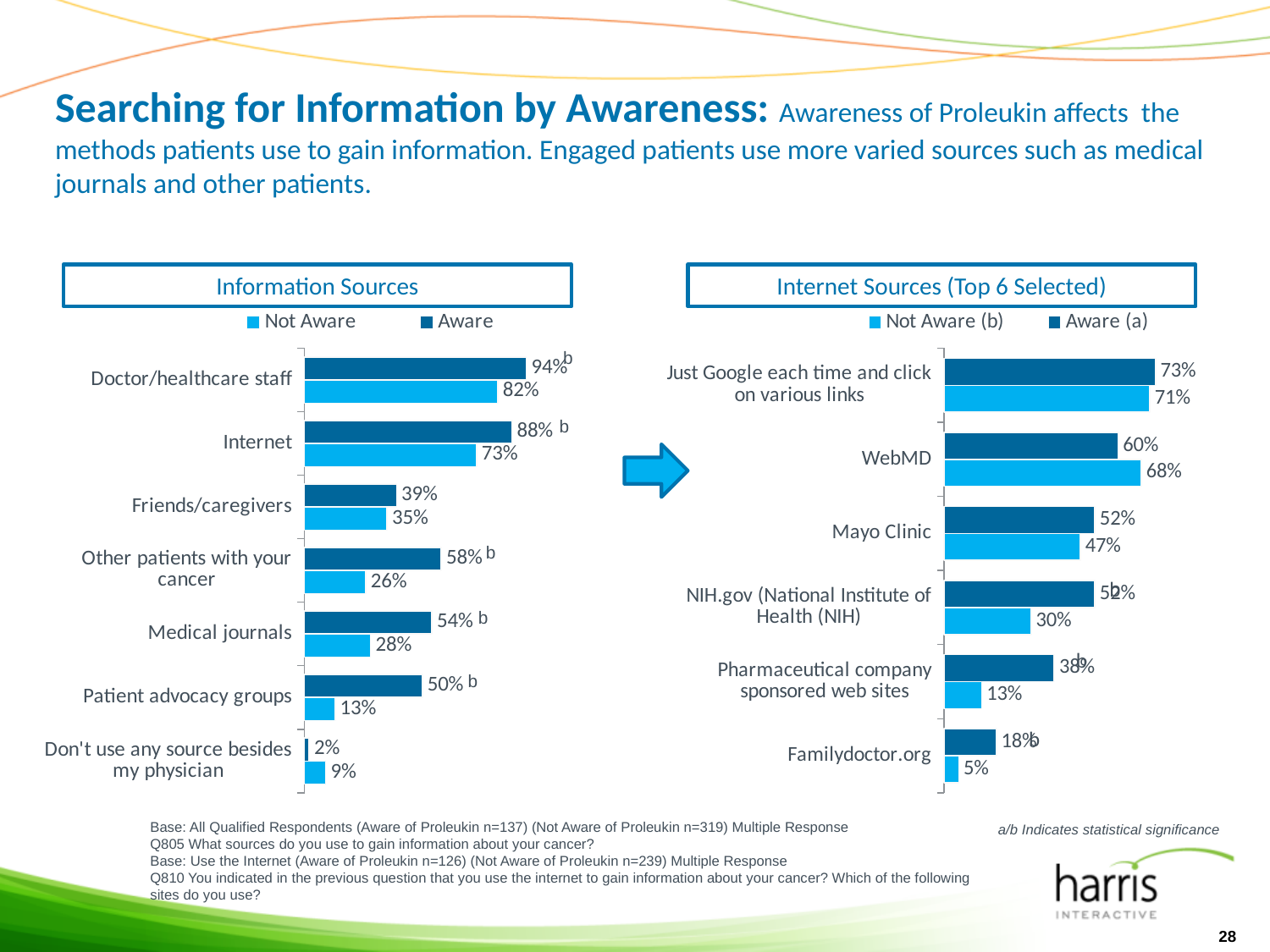

# Searching for Information by Awareness: Awareness of Proleukin affects  the methods patients use to gain information. Engaged patients use more varied sources such as medical journals and other patients.
Information Sources
Internet Sources (Top 6 Selected)

### Chart

| Category | Aware | Not Aware |
|---|---|---|
| Doctor/healthcare staff | 0.9400000000000006 | 0.8200000000000006 |
| Internet | 0.88 | 0.7300000000000006 |
| Friends/caregivers | 0.3900000000000006 | 0.3500000000000003 |
| Other patients with your cancer | 0.5800000000000001 | 0.26 |
| Medical journals | 0.54 | 0.2800000000000001 |
| Patient advocacy groups | 0.5 | 0.13 |
| Don't use any source besides my physician | 0.02000000000000001 | 0.09000000000000002 |

### Chart

| Category | Aware (a) | Not Aware (b) |
|---|---|---|
| Just Google each time and click on various links | 0.7300000000000006 | 0.7100000000000006 |
| WebMD | 0.6000000000000006 | 0.68 |
| Mayo Clinic | 0.52 | 0.4700000000000001 |
| NIH.gov (National Institute of Health (NIH) | 0.52 | 0.3000000000000003 |
| Pharmaceutical company sponsored web sites | 0.3800000000000006 | 0.13 |
| Familydoctor.org | 0.18000000000000024 | 0.05 |
b
b

b
b
b
b
b
b
Base: All Qualified Respondents (Aware of Proleukin n=137) (Not Aware of Proleukin n=319) Multiple Response
Q805 What sources do you use to gain information about your cancer?
Base: Use the Internet (Aware of Proleukin n=126) (Not Aware of Proleukin n=239) Multiple Response
Q810 You indicated in the previous question that you use the internet to gain information about your cancer? Which of the following sites do you use?
a/b Indicates statistical significance
28